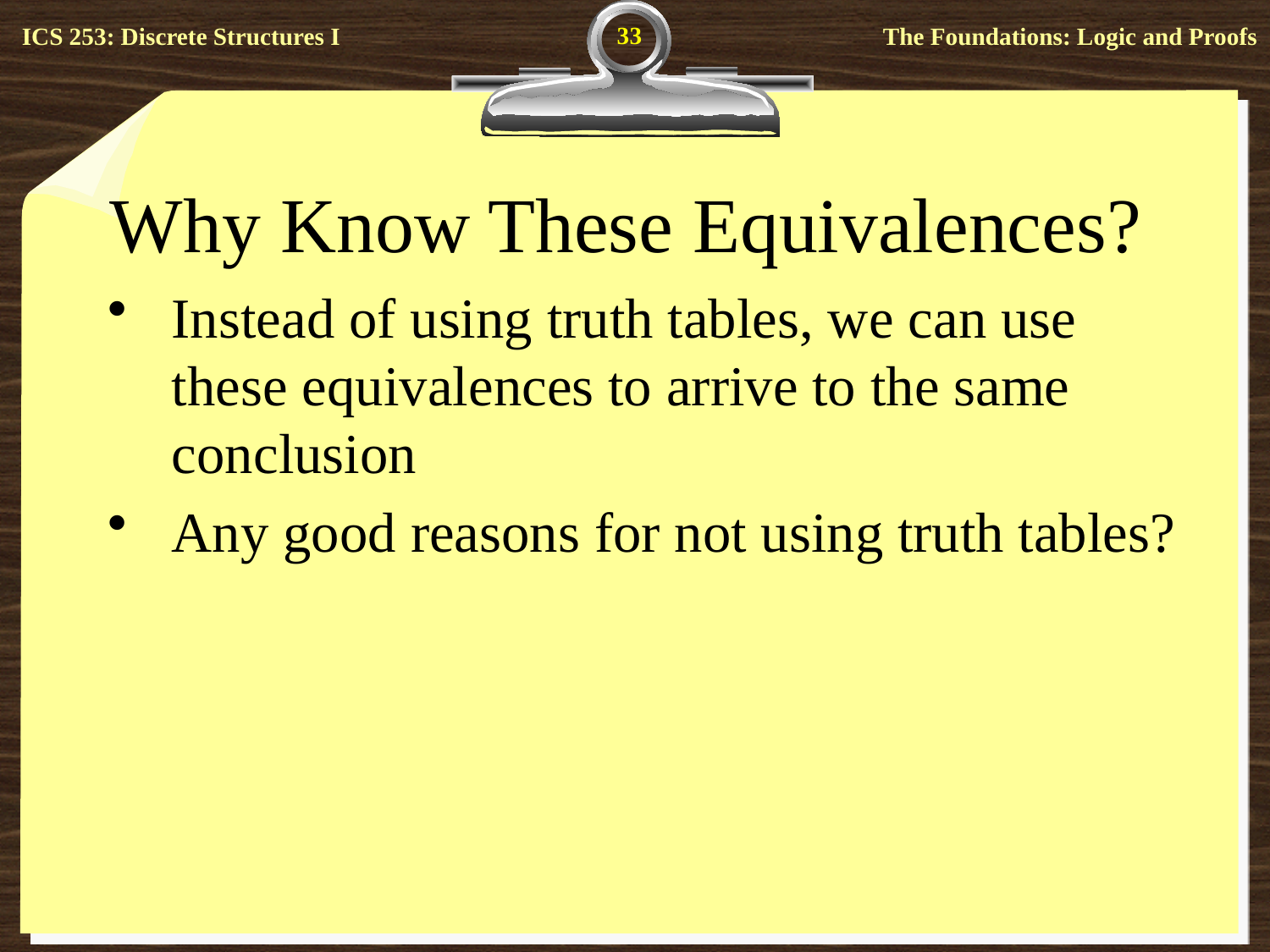

33
# Why Know These Equivalences?
Instead of using truth tables, we can use these equivalences to arrive to the same conclusion
Any good reasons for not using truth tables?